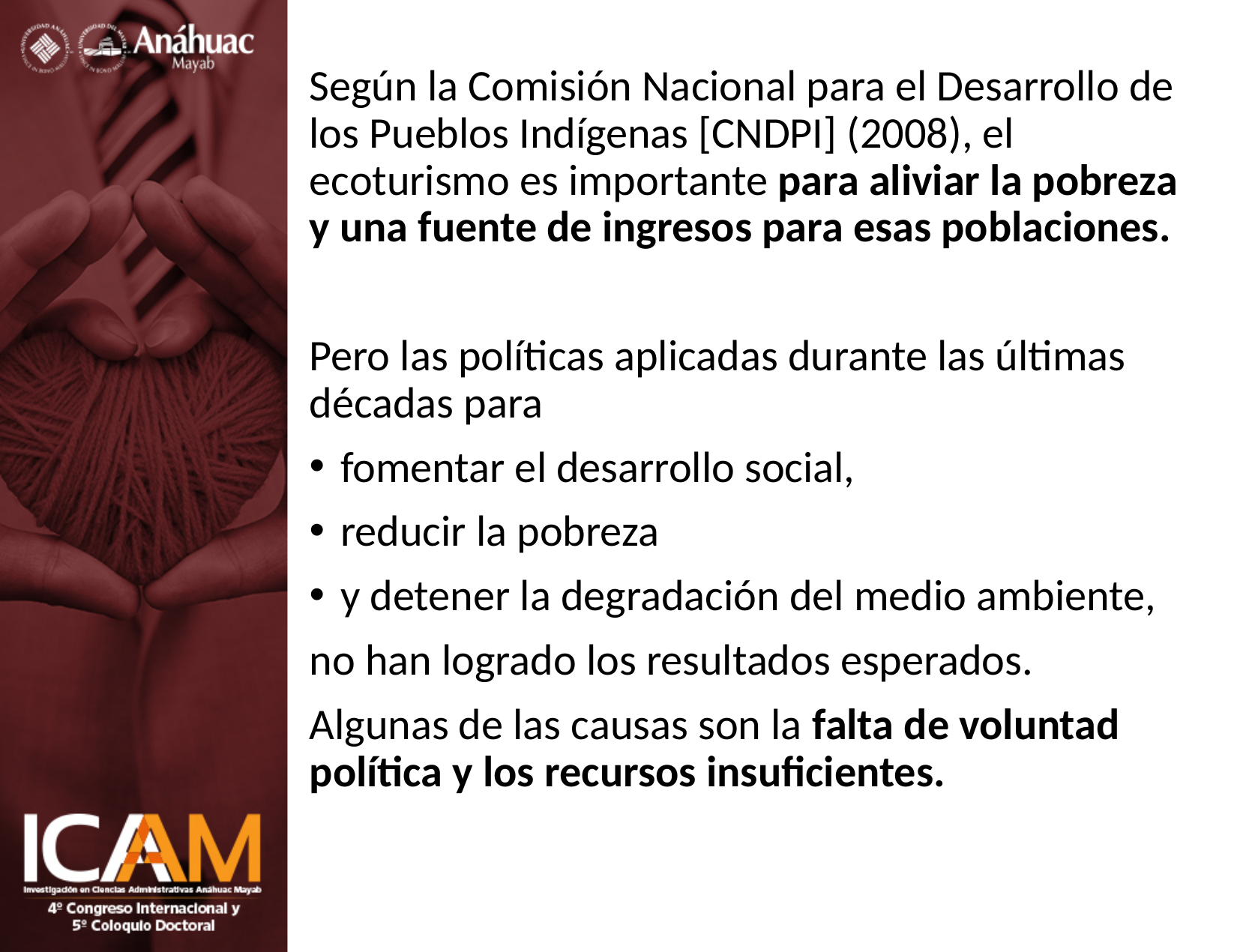

Según la Comisión Nacional para el Desarrollo de los Pueblos Indígenas [CNDPI] (2008), el ecoturismo es importante para aliviar la pobreza y una fuente de ingresos para esas poblaciones.

Pero las políticas aplicadas durante las últimas décadas para
fomentar el desarrollo social,
reducir la pobreza
y detener la degradación del medio ambiente,
no han logrado los resultados esperados.
Algunas de las causas son la falta de voluntad política y los recursos insuficientes.